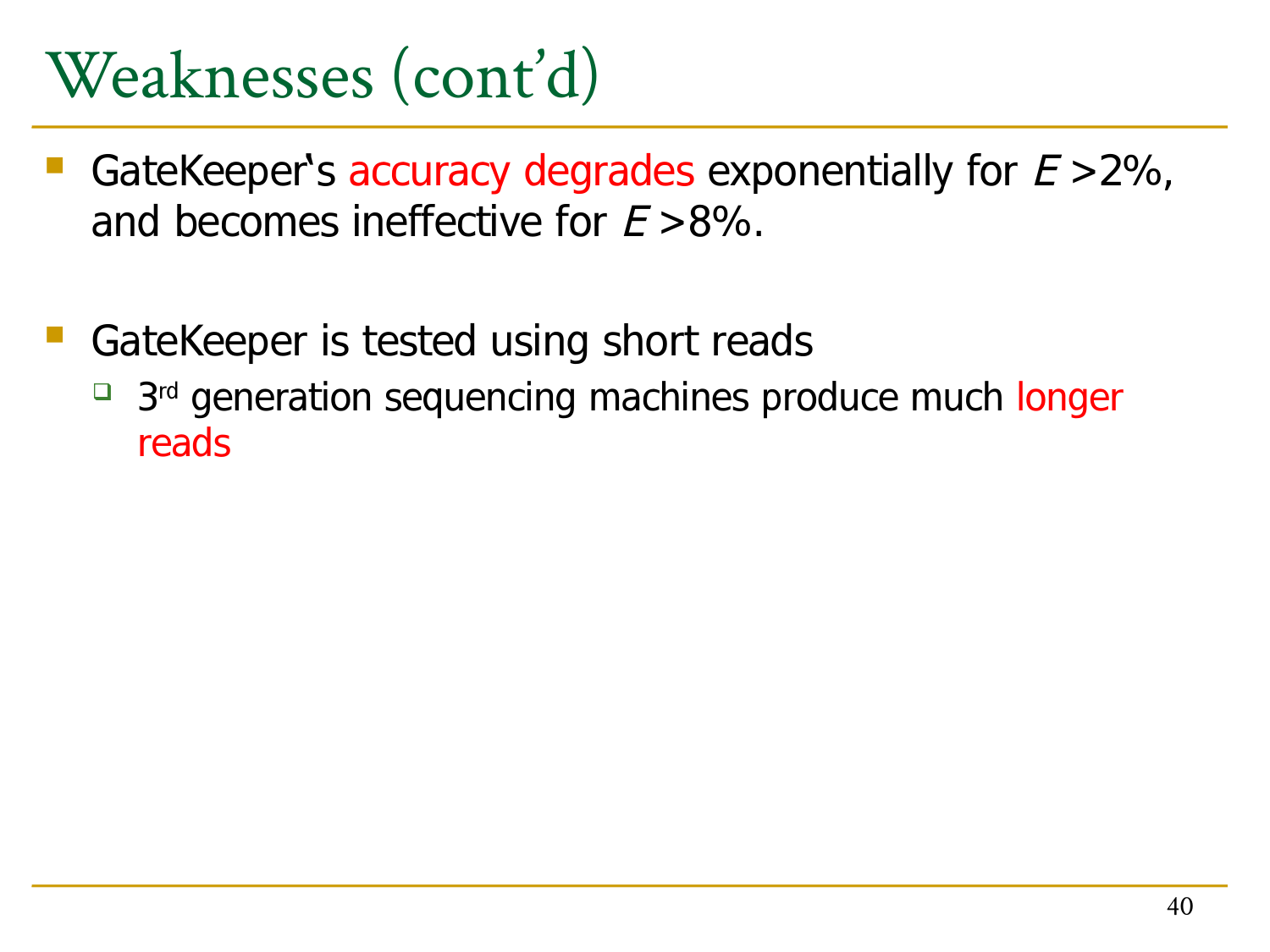

# Weaknesses (cont’d)
GateKeeper‘s accuracy degrades exponentially for E >2%, and becomes ineffective for E >8%.

GateKeeper is tested using short reads
3rd generation sequencing machines produce much longer reads

40